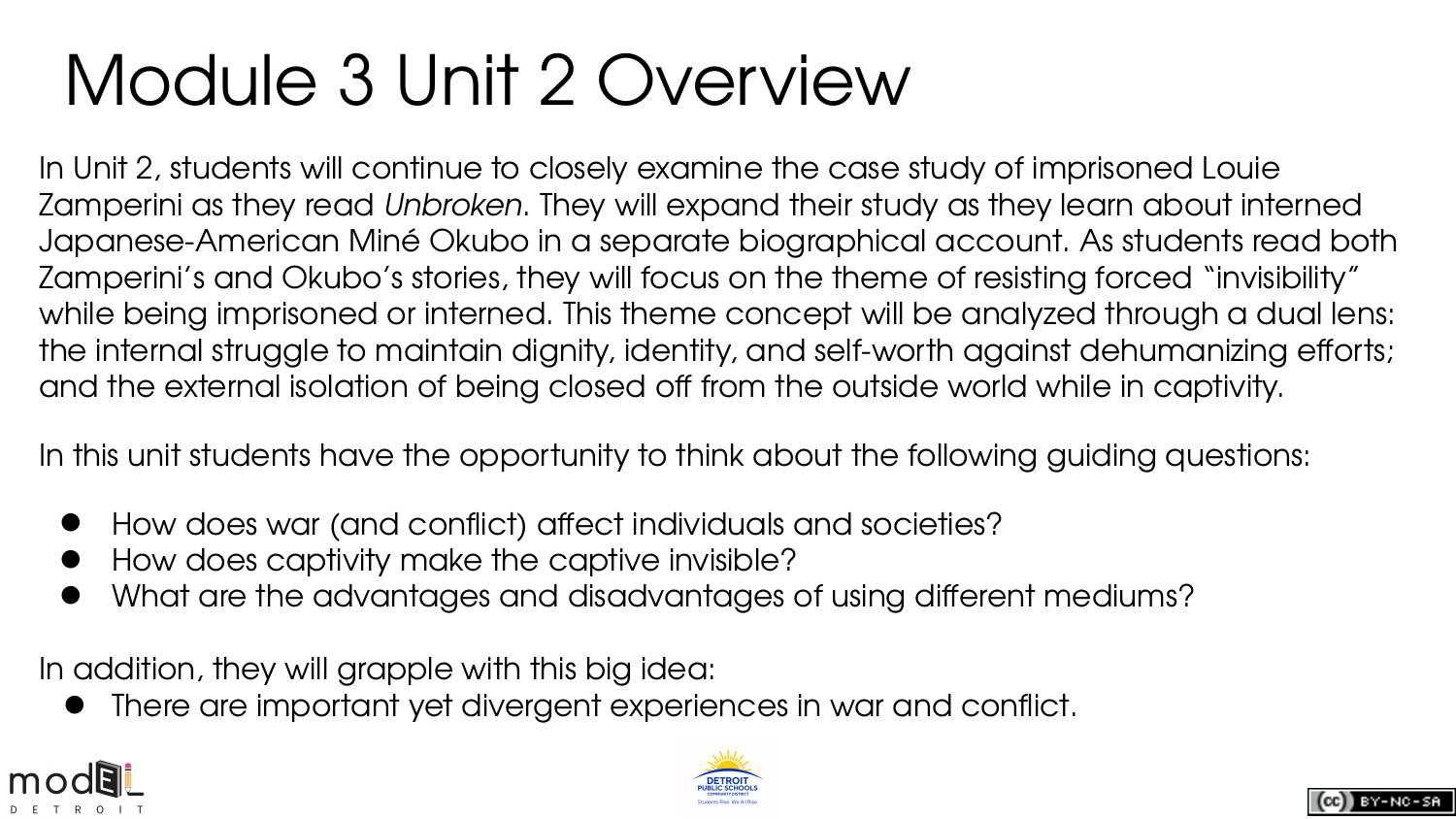

# Module 3 Unit 2 Overview
In Unit 2, students will continue to closely examine the case study of imprisoned Louie Zamperini as they read Unbroken. They will expand their study as they learn about interned Japanese-American Miné Okubo in a separate biographical account. As students read both Zamperini’s and Okubo’s stories, they will focus on the theme of resisting forced “invisibility” while being imprisoned or interned. This theme concept will be analyzed through a dual lens: the internal struggle to maintain dignity, identity, and self-worth against dehumanizing efforts; and the external isolation of being closed off from the outside world while in captivity.
In this unit students have the opportunity to think about the following guiding questions:
How does war (and conflict) affect individuals and societies?
How does captivity make the captive invisible?
What are the advantages and disadvantages of using different mediums?

In addition, they will grapple with this big idea:
There are important yet divergent experiences in war and conflict.